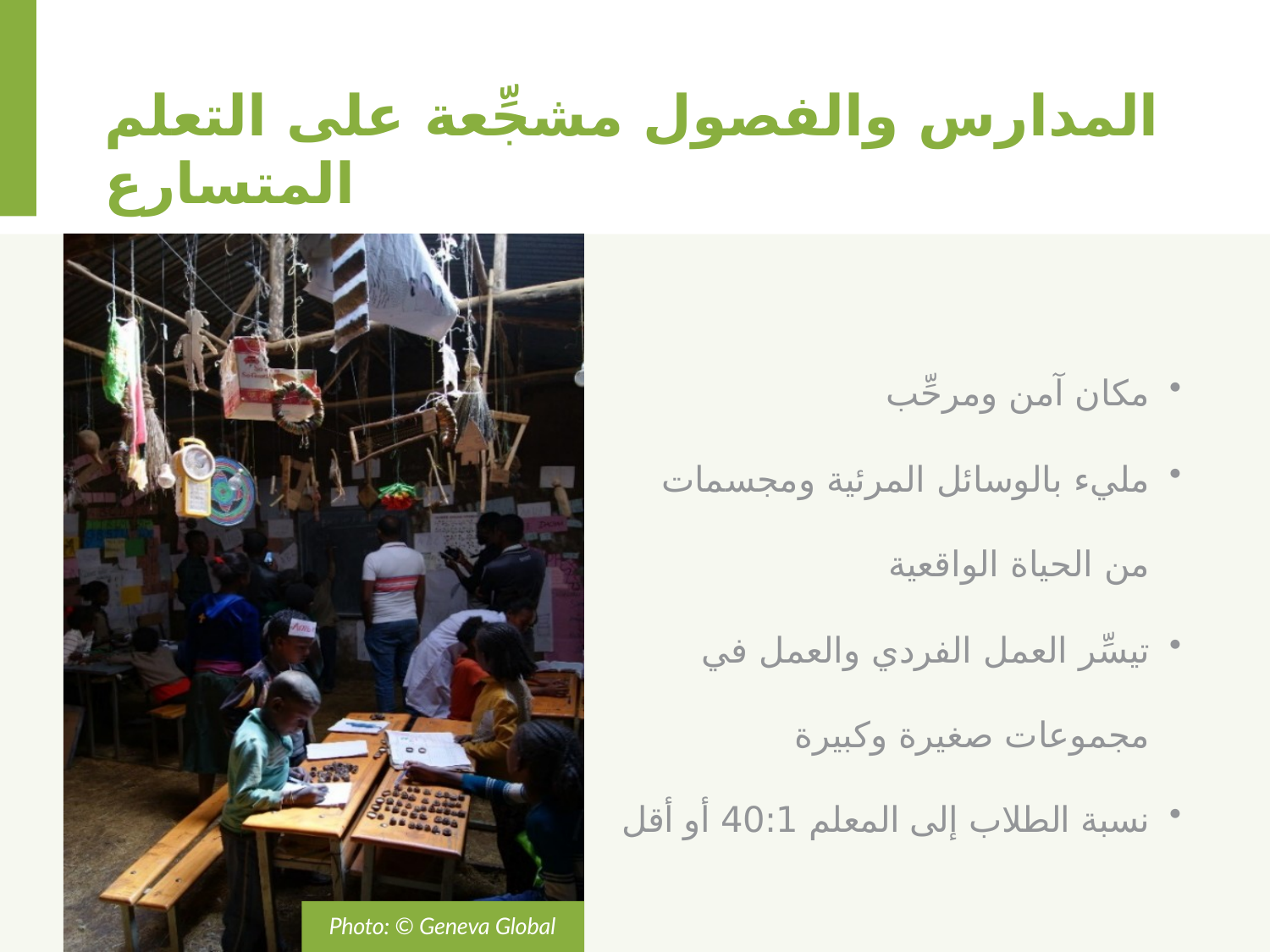

# المدارس والفصول مشجِّعة على التعلم المتسارع

مكان آمن ومرحِّب
مليء بالوسائل المرئية ومجسمات من الحياة الواقعية
تيسِّر العمل الفردي والعمل في مجموعات صغيرة وكبيرة
نسبة الطلاب إلى المعلم 40:1 أو أقل
Photo: © Geneva Global